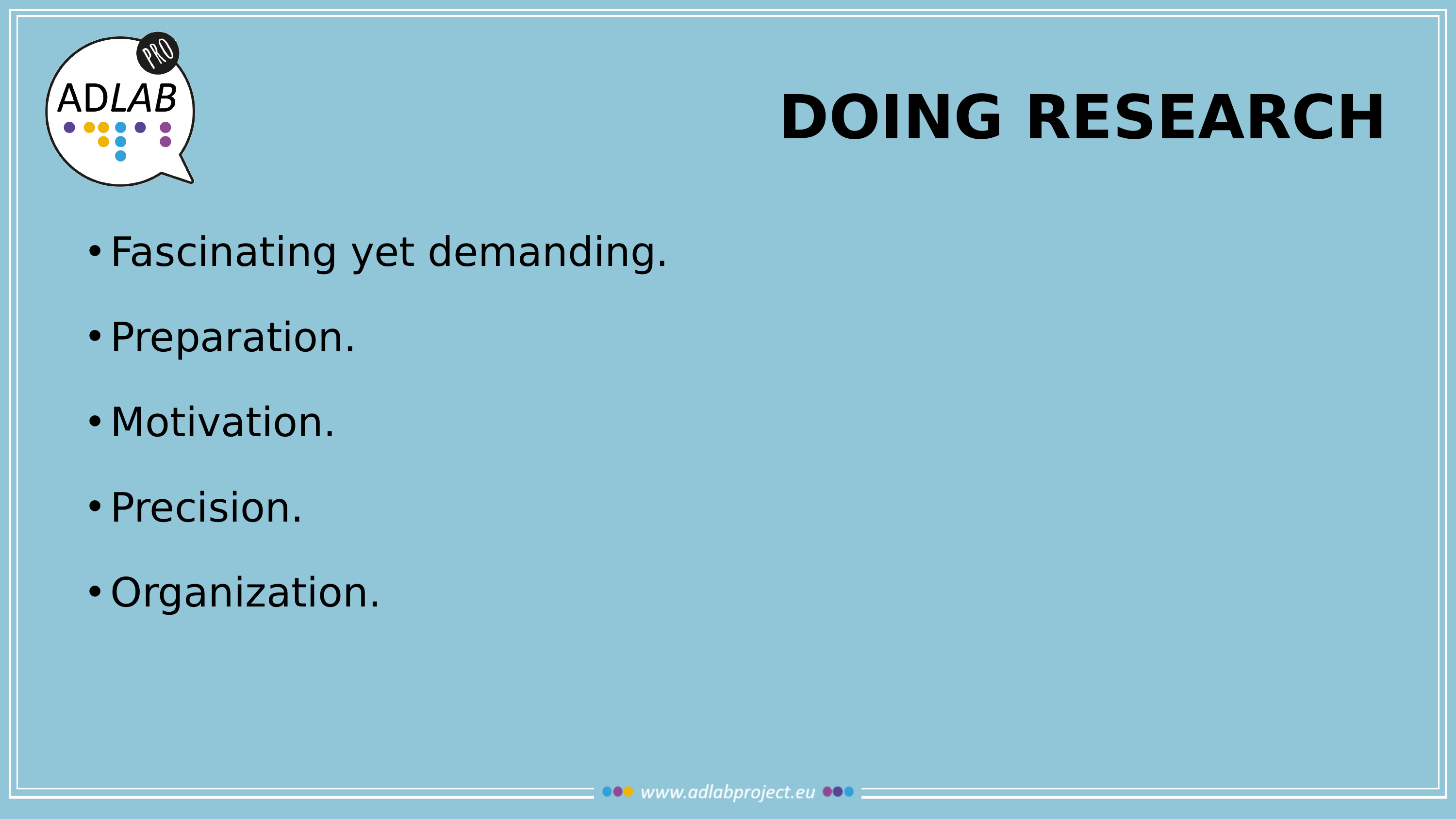

# Doing research
Fascinating yet demanding.
Preparation.
Motivation.
Precision.
Organization.